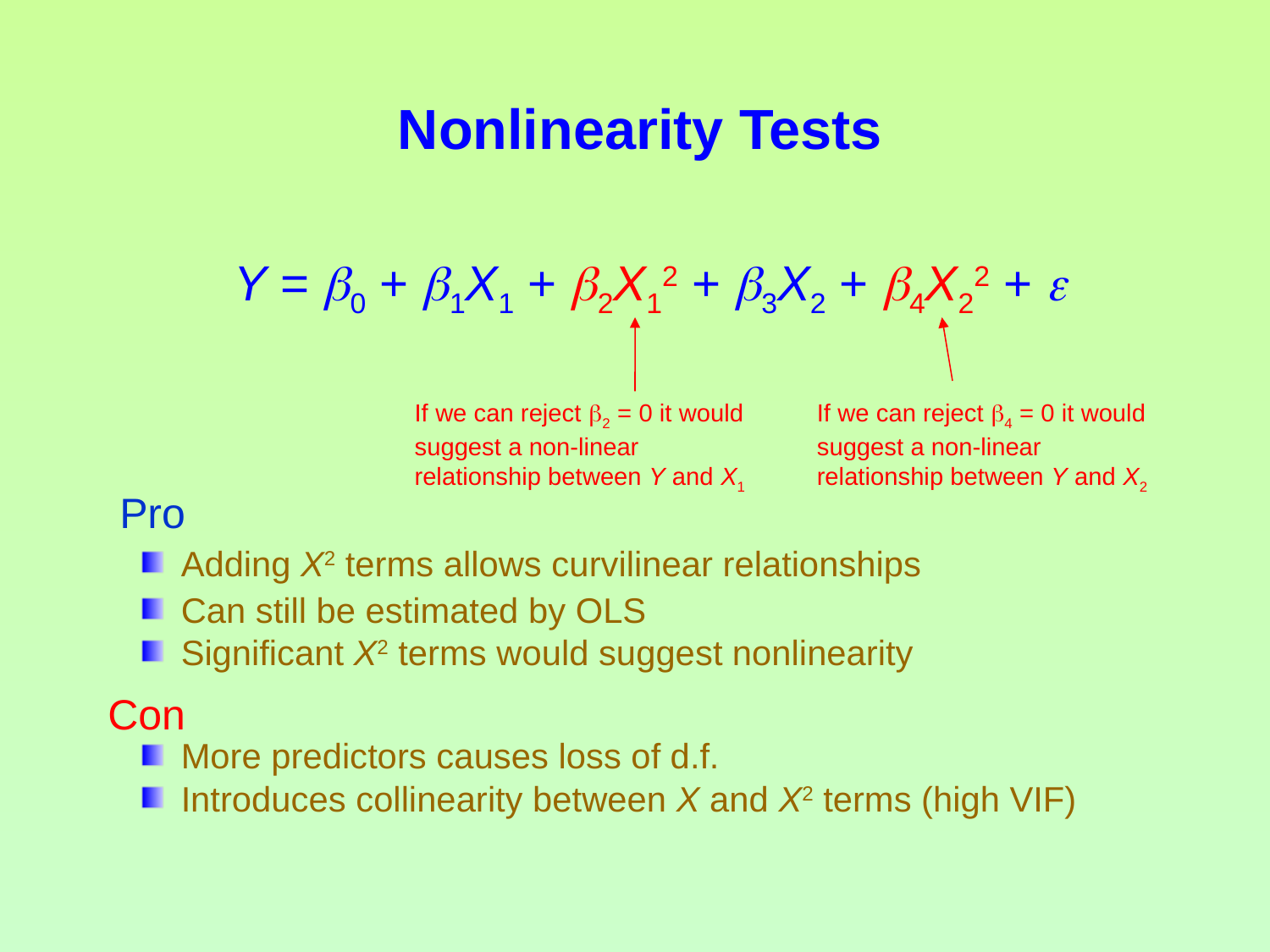

# Nonlinearity Tests
Y = β0 + β1X1 + β2X12 + β3X2 + β4X22 + ε

If we can reject β2 = 0 it would suggest a non-linear relationship between Y and X1
If we can reject β4 = 0 it would suggest a non-linear relationship between Y and X2
 Pro
 Adding X2 terms allows curvilinear relationships
 Can still be estimated by OLS
 Significant X2 terms would suggest nonlinearity
Con
 More predictors causes loss of d.f.
 Introduces collinearity between X and X2 terms (high VIF)